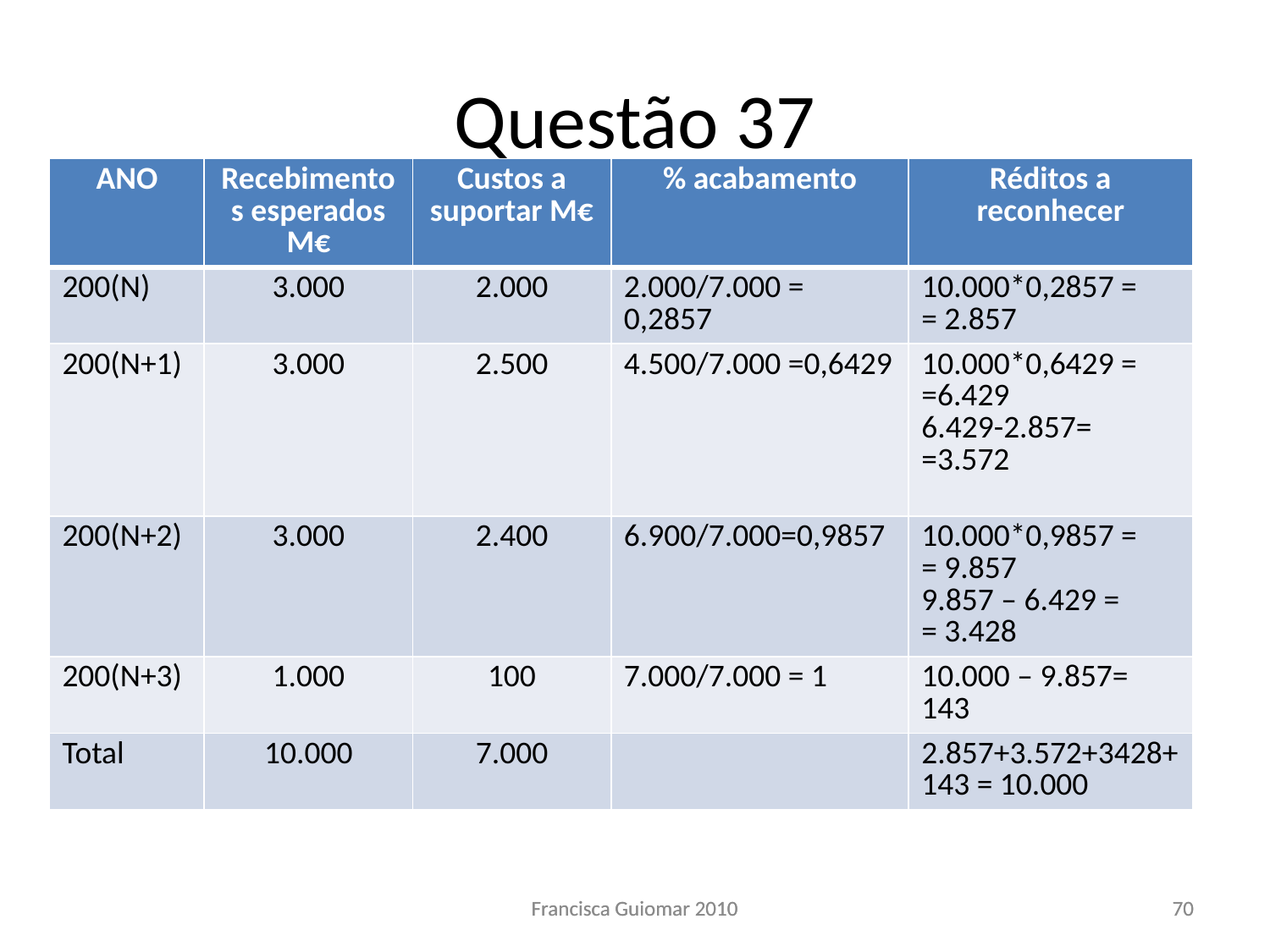

# Questão 37
| ANO | Recebimentos esperados M€ | Custos a suportar M€ | % acabamento | Réditos a reconhecer |
| --- | --- | --- | --- | --- |
| 200(N) | 3.000 | 2.000 | 2.000/7.000 = 0,2857 | 10.000\*0,2857 = = 2.857 |
| 200(N+1) | 3.000 | 2.500 | 4.500/7.000 =0,6429 | 10.000\*0,6429 = =6.429 6.429-2.857= =3.572 |
| 200(N+2) | 3.000 | 2.400 | 6.900/7.000=0,9857 | 10.000\*0,9857 = = 9.857 9.857 – 6.429 = = 3.428 |
| 200(N+3) | 1.000 | 100 | 7.000/7.000 = 1 | 10.000 – 9.857= 143 |
| Total | 10.000 | 7.000 |  | 2.857+3.572+3428+143 = 10.000 |
Francisca Guiomar 2010
Francisca Guiomar 2010
70
70